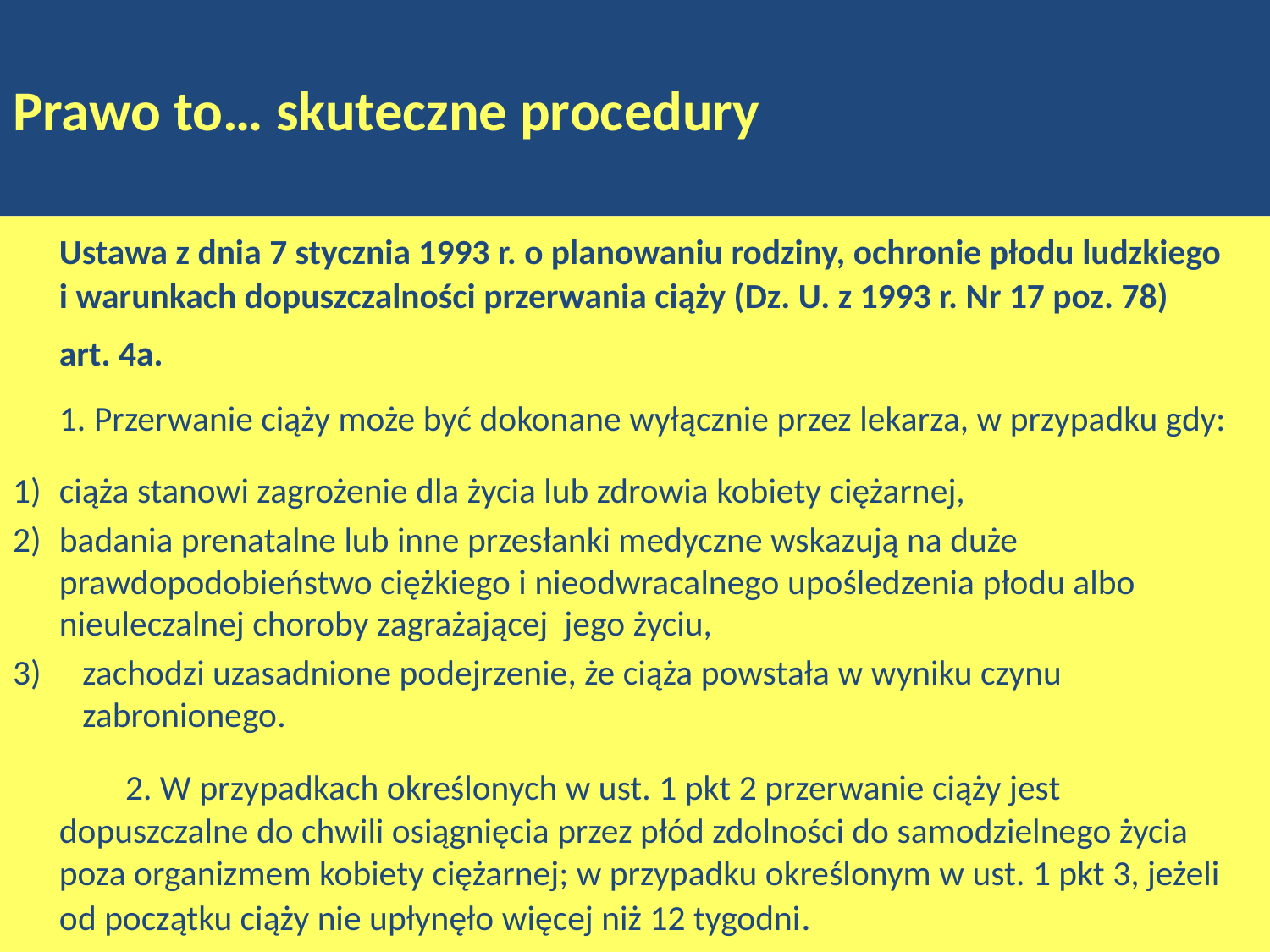

# Prawo to… skuteczne procedury
	Ustawa z dnia 7 stycznia 1993 r. o planowaniu rodziny, ochronie płodu ludzkiego
i warunkach dopuszczalności przerwania ciąży (Dz. U. z 1993 r. Nr 17 poz. 78)
	art. 4a.
		1. Przerwanie ciąży może być dokonane wyłącznie przez lekarza, w przypadku gdy:

1)	ciąża stanowi zagrożenie dla życia lub zdrowia kobiety ciężarnej,
2)	badania prenatalne lub inne przesłanki medyczne wskazują na duże prawdopodobieństwo ciężkiego i nieodwracalnego upośledzenia płodu albo nieuleczalnej choroby zagrażającej  jego życiu,
zachodzi uzasadnione podejrzenie, że ciąża powstała w wyniku czynu zabronionego.

             2. W przypadkach określonych w ust. 1 pkt 2 przerwanie ciąży jest dopuszczalne do chwili osiągnięcia przez płód zdolności do samodzielnego życia poza organizmem kobiety ciężarnej; w przypadku określonym w ust. 1 pkt 3, jeżeli od początku ciąży nie upłynęło więcej niż 12 tygodni.